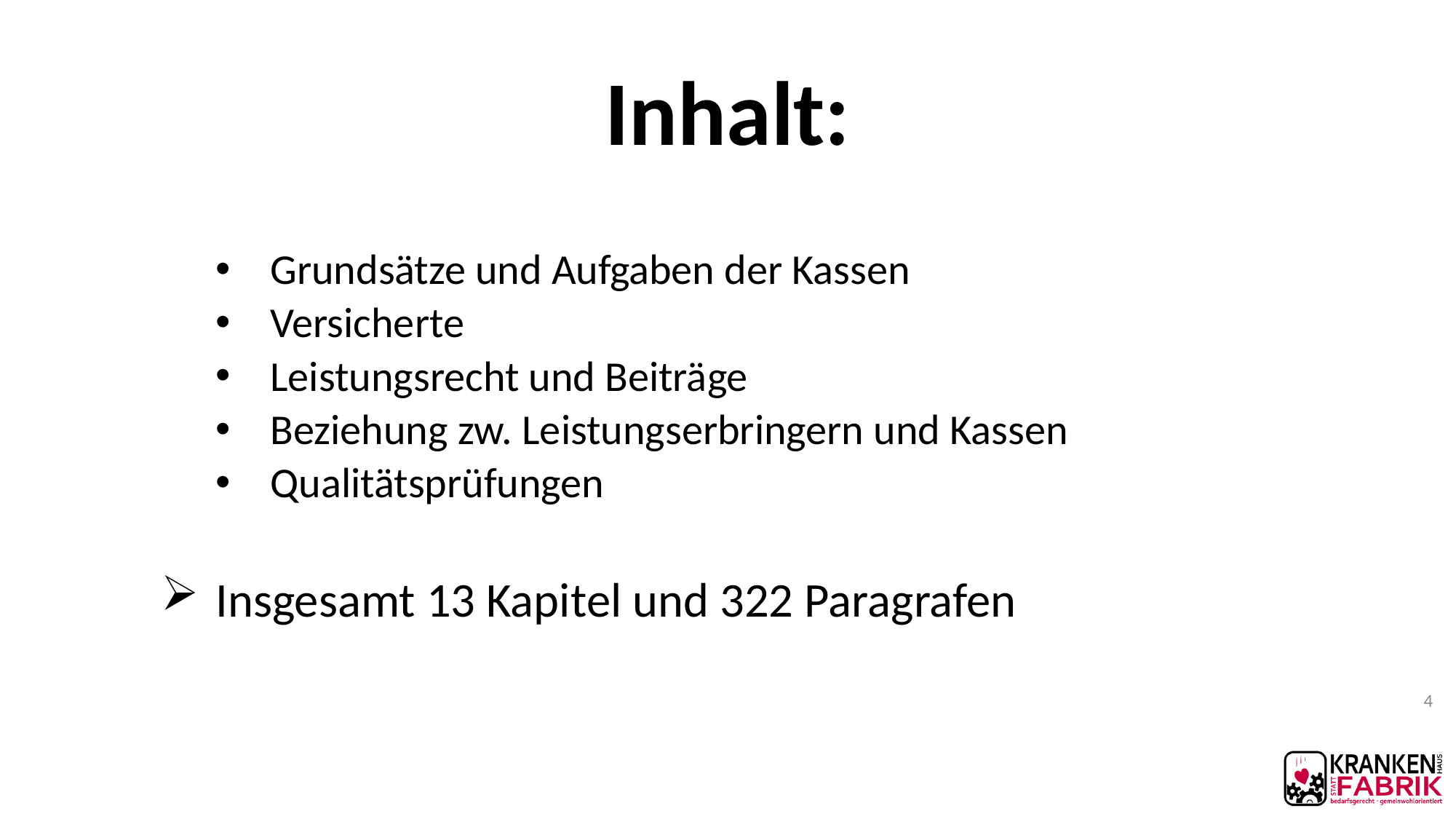

# Inhalt:
Grundsätze und Aufgaben der Kassen
Versicherte
Leistungsrecht und Beiträge
Beziehung zw. Leistungserbringern und Kassen
Qualitätsprüfungen

Insgesamt 13 Kapitel und 322 Paragrafen

4